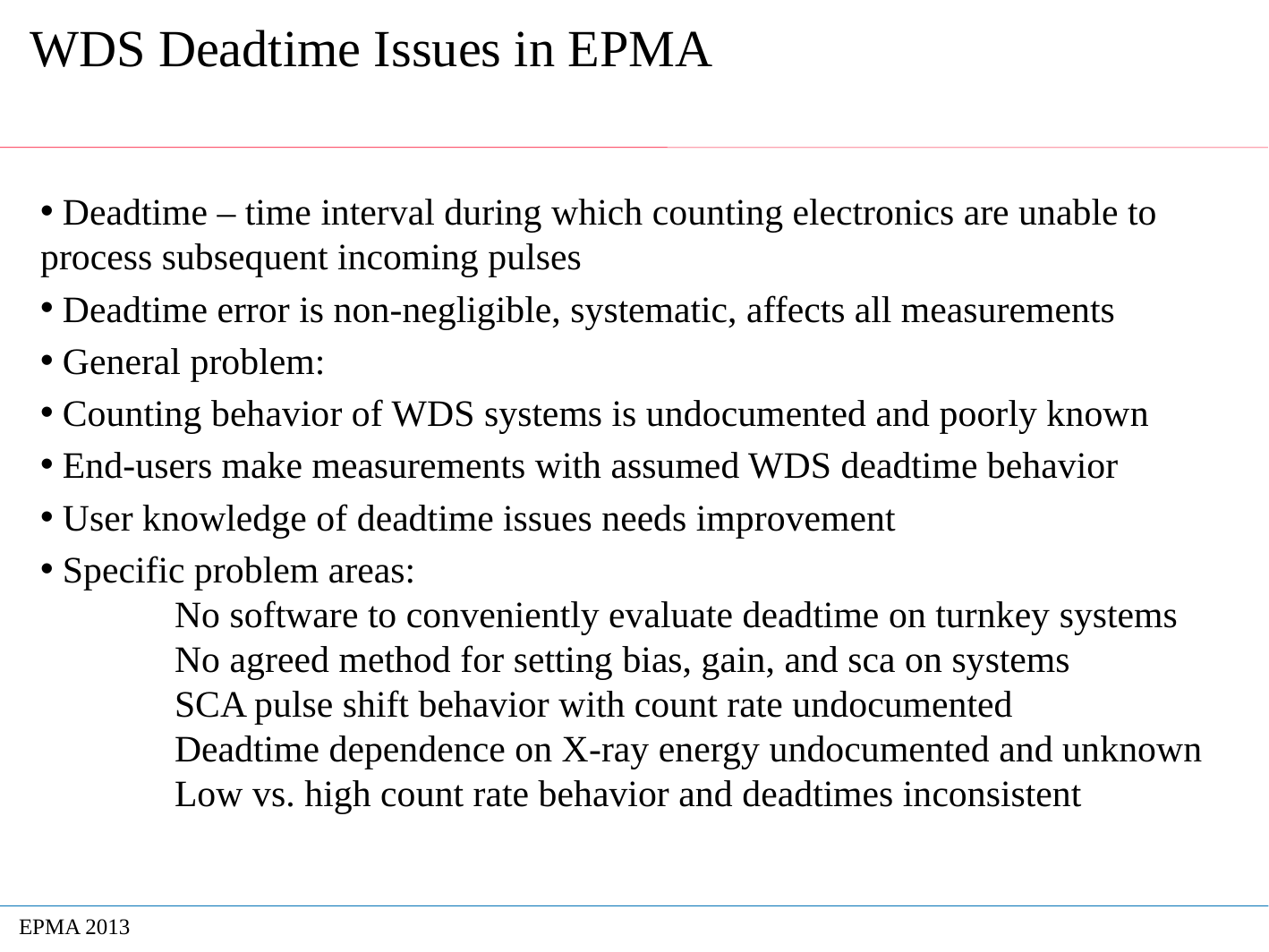

# WDS Deadtime Issues in EPMA
 Deadtime – time interval during which counting electronics are unable to process subsequent incoming pulses
 Deadtime error is non-negligible, systematic, affects all measurements
 General problem:
 Counting behavior of WDS systems is undocumented and poorly known
 End-users make measurements with assumed WDS deadtime behavior
 User knowledge of deadtime issues needs improvement
 Specific problem areas:
	No software to conveniently evaluate deadtime on turnkey systems
	No agreed method for setting bias, gain, and sca on systems
	SCA pulse shift behavior with count rate undocumented
	Deadtime dependence on X-ray energy undocumented and unknown
	Low vs. high count rate behavior and deadtimes inconsistent
EPMA 2013